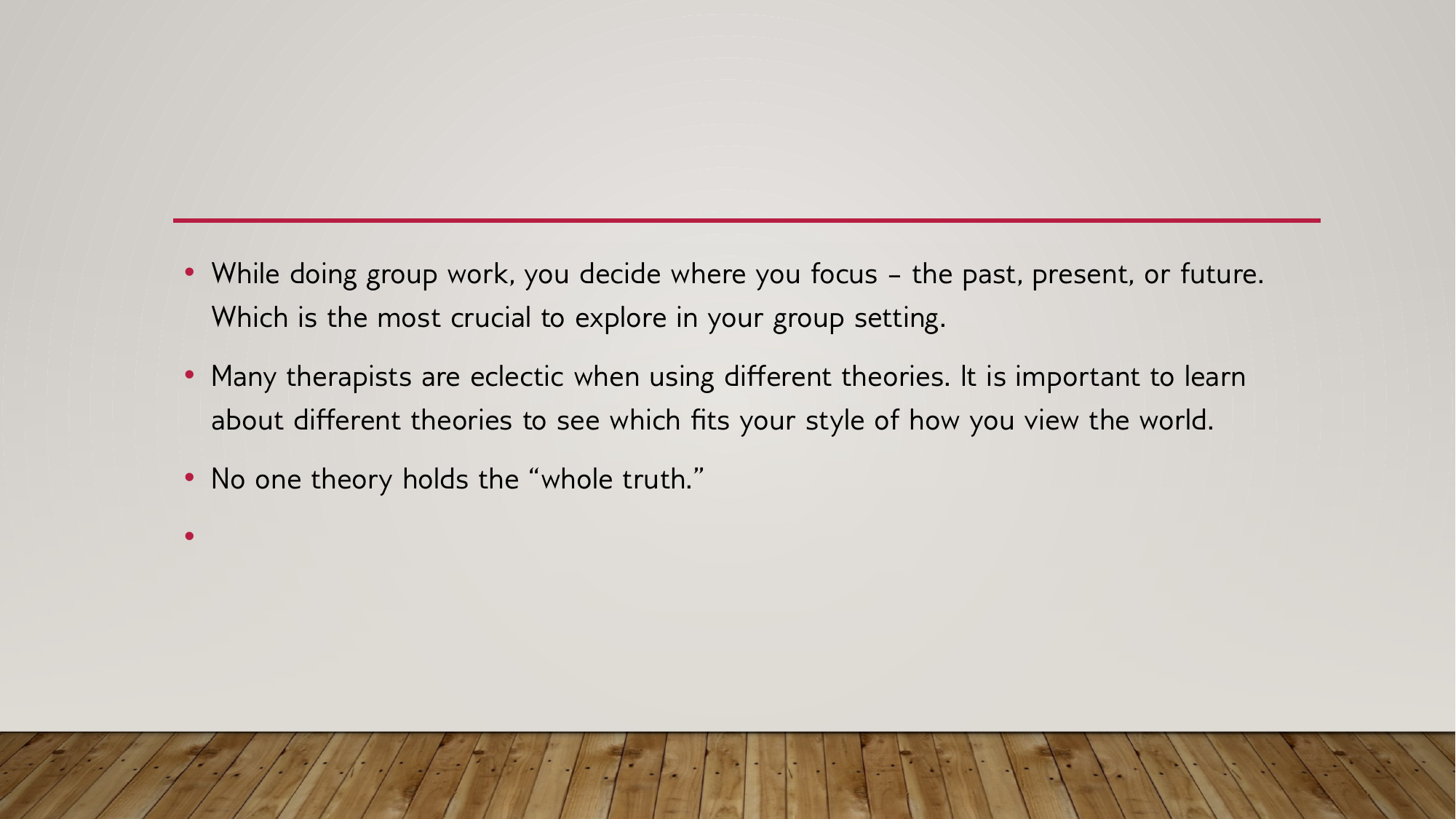

#
While doing group work, you decide where you focus – the past, present, or future.  Which is the most crucial to explore in your group setting.
Many therapists are eclectic when using different theories. It is important to learn about different theories to see which fits your style of how you view the world.
No one theory holds the “whole truth.”